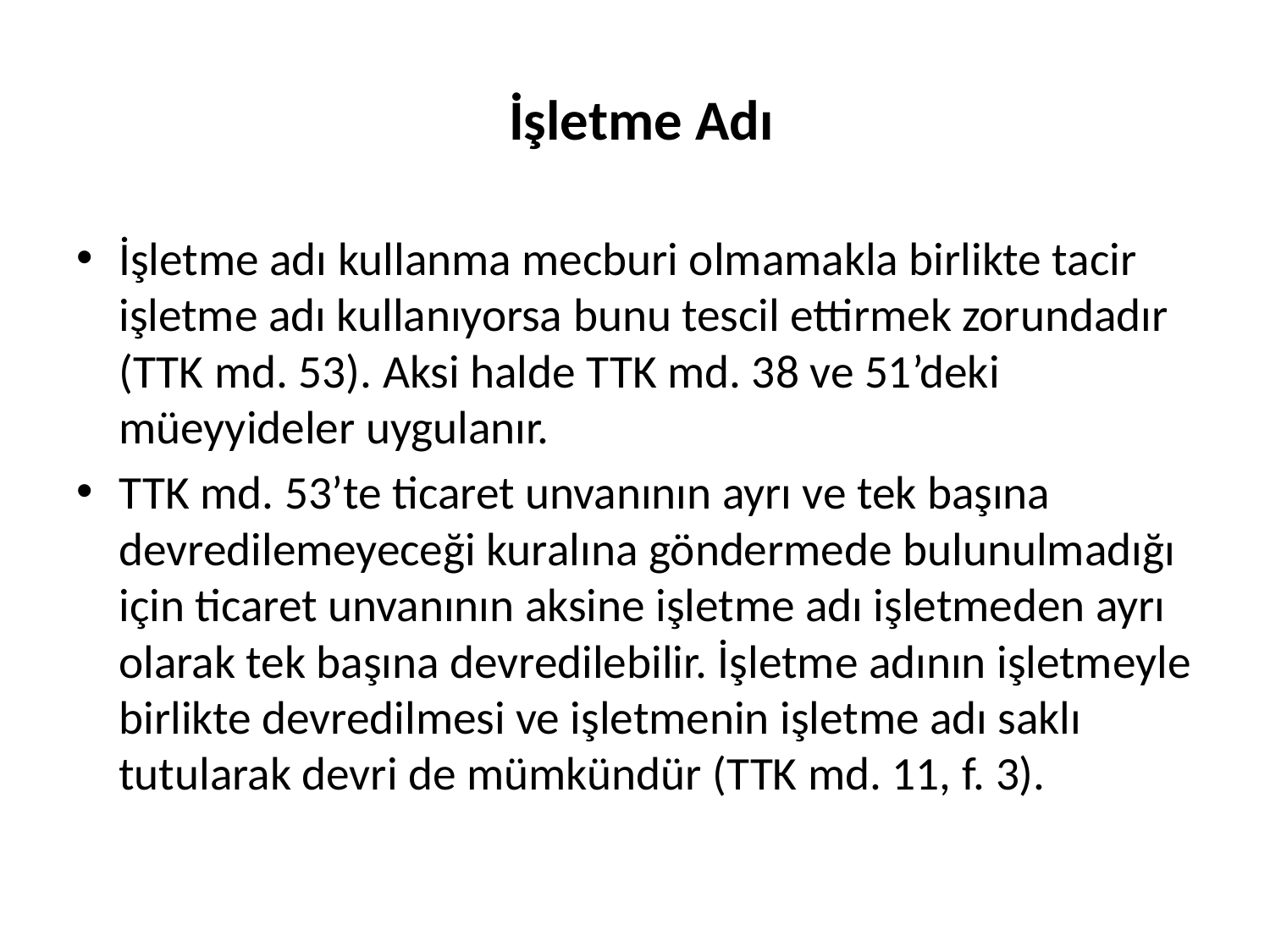

# İşletme Adı
İşletme adı kullanma mecburi olmamakla birlikte tacir işletme adı kullanıyorsa bunu tescil ettirmek zorundadır (TTK md. 53). Aksi halde TTK md. 38 ve 51’deki müeyyideler uygulanır.
TTK md. 53’te ticaret unvanının ayrı ve tek başına devredilemeyeceği kuralına göndermede bulunulmadığı için ticaret unvanının aksine işletme adı işletmeden ayrı olarak tek başına devredilebilir. İşletme adının işletmeyle birlikte devredilmesi ve işletmenin işletme adı saklı tutularak devri de mümkündür (TTK md. 11, f. 3).